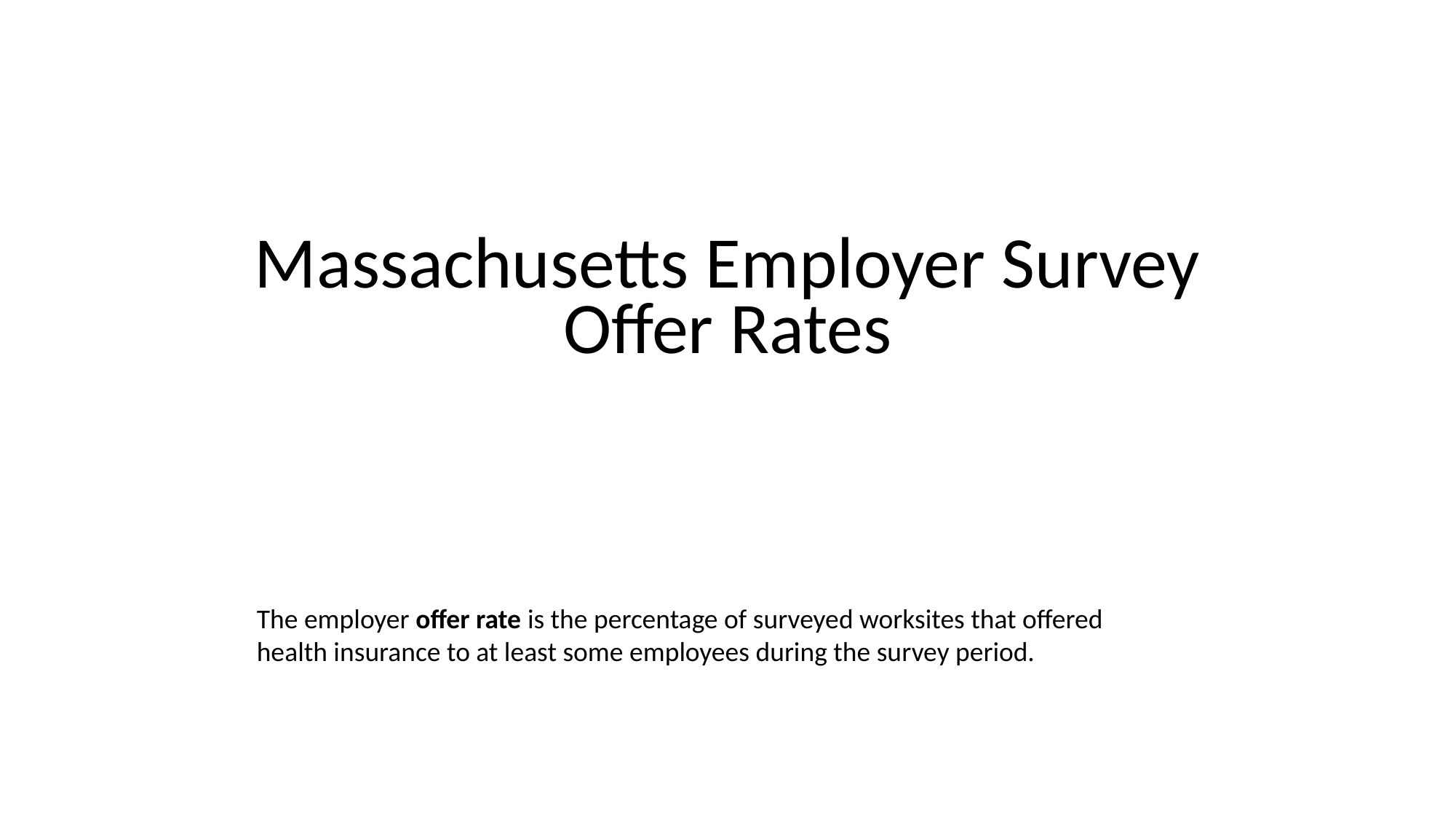

# Massachusetts Employer Survey Offer Rates
The employer offer rate is the percentage of surveyed worksites that offered health insurance to at least some employees during the survey period.